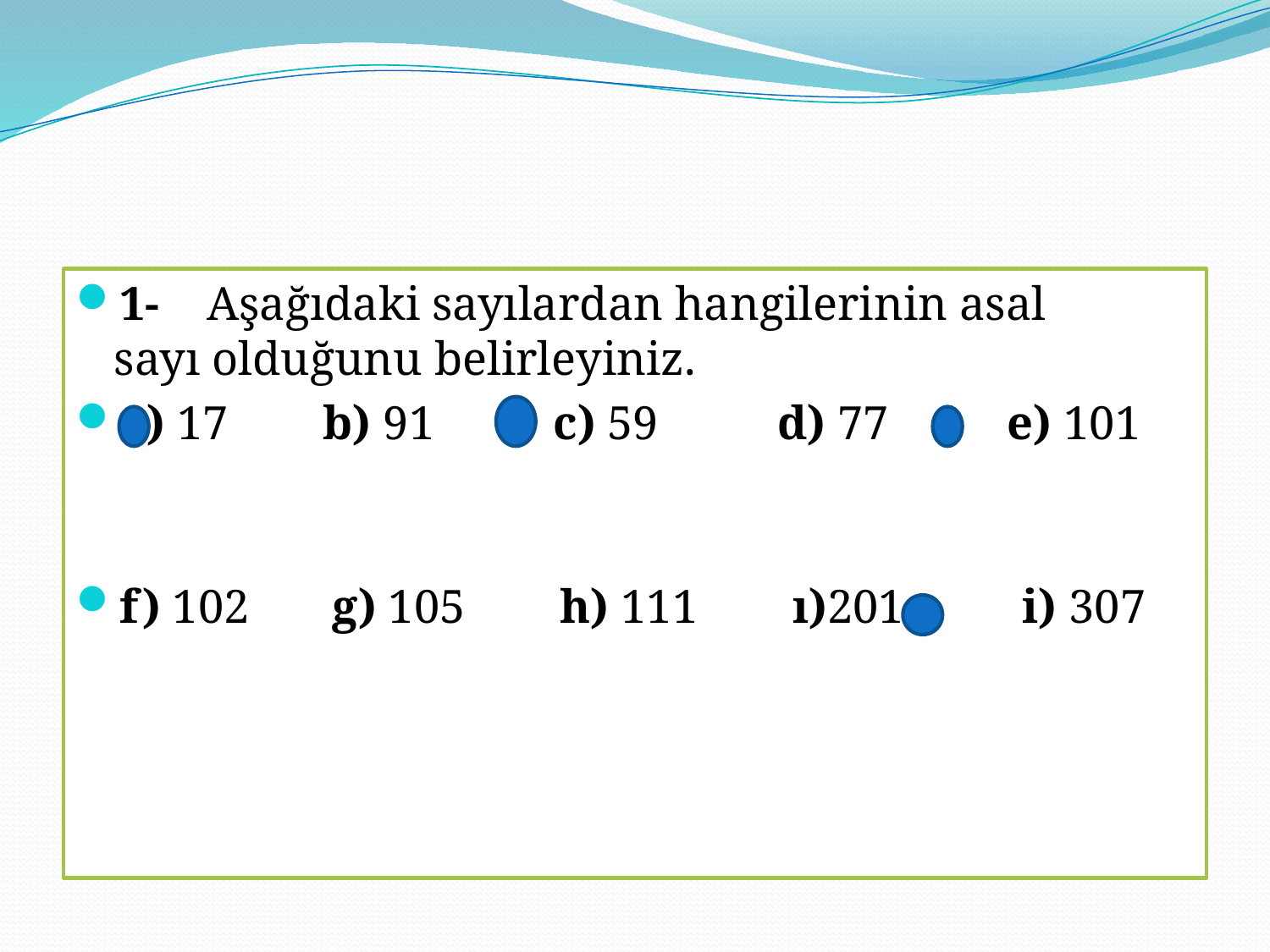

#
1-    Aşağıdaki sayılardan hangilerinin asal sayı olduğunu belirleyiniz.
a) 17        b) 91          c) 59          d) 77          e) 101

f) 102       g) 105        h) 111        ı)201          i) 307